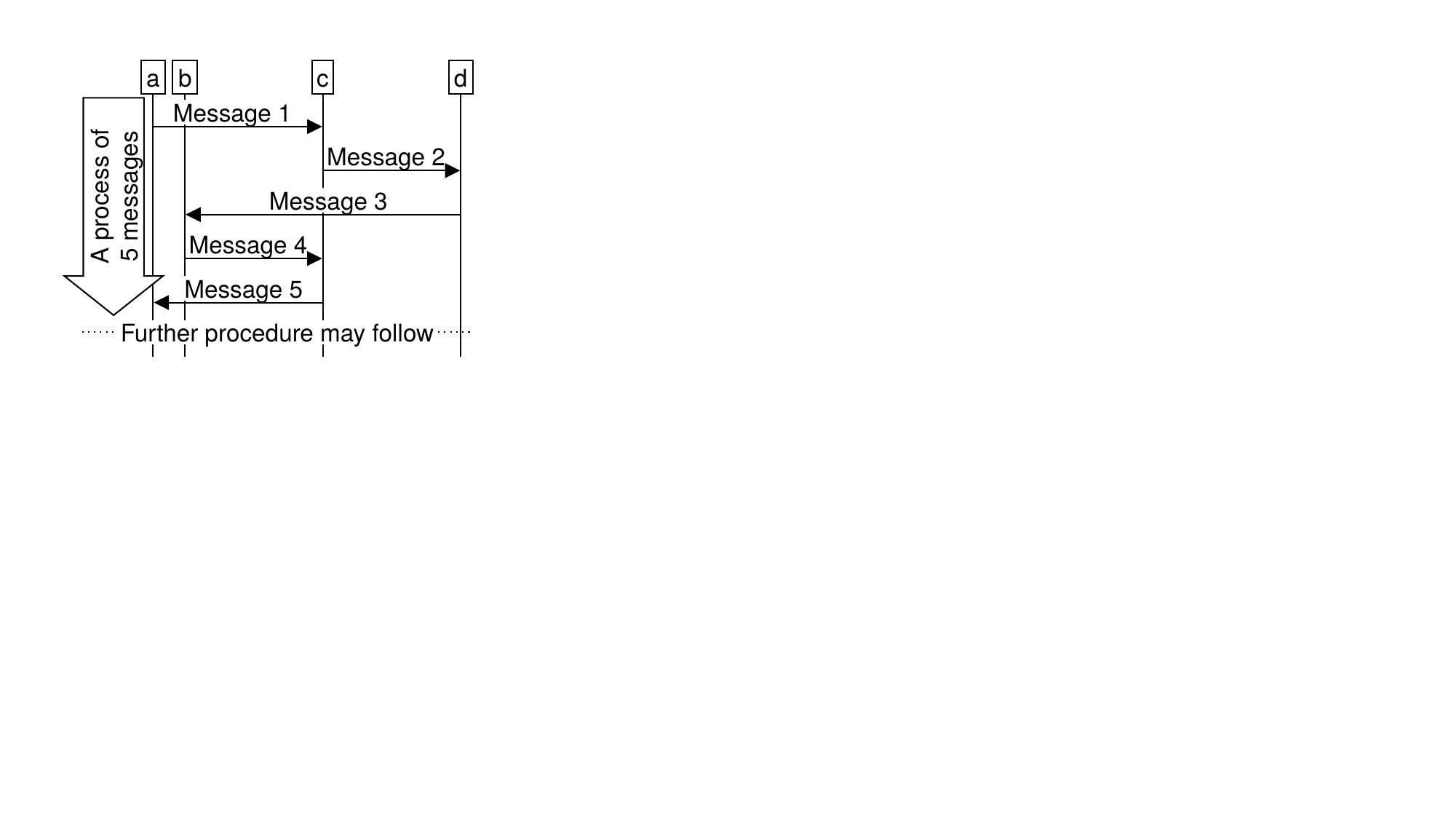

a
b
c
d

Message 1
Message 2
A process of
5 messages
Message 3
Message 4
Message 5
Further procedure may follow